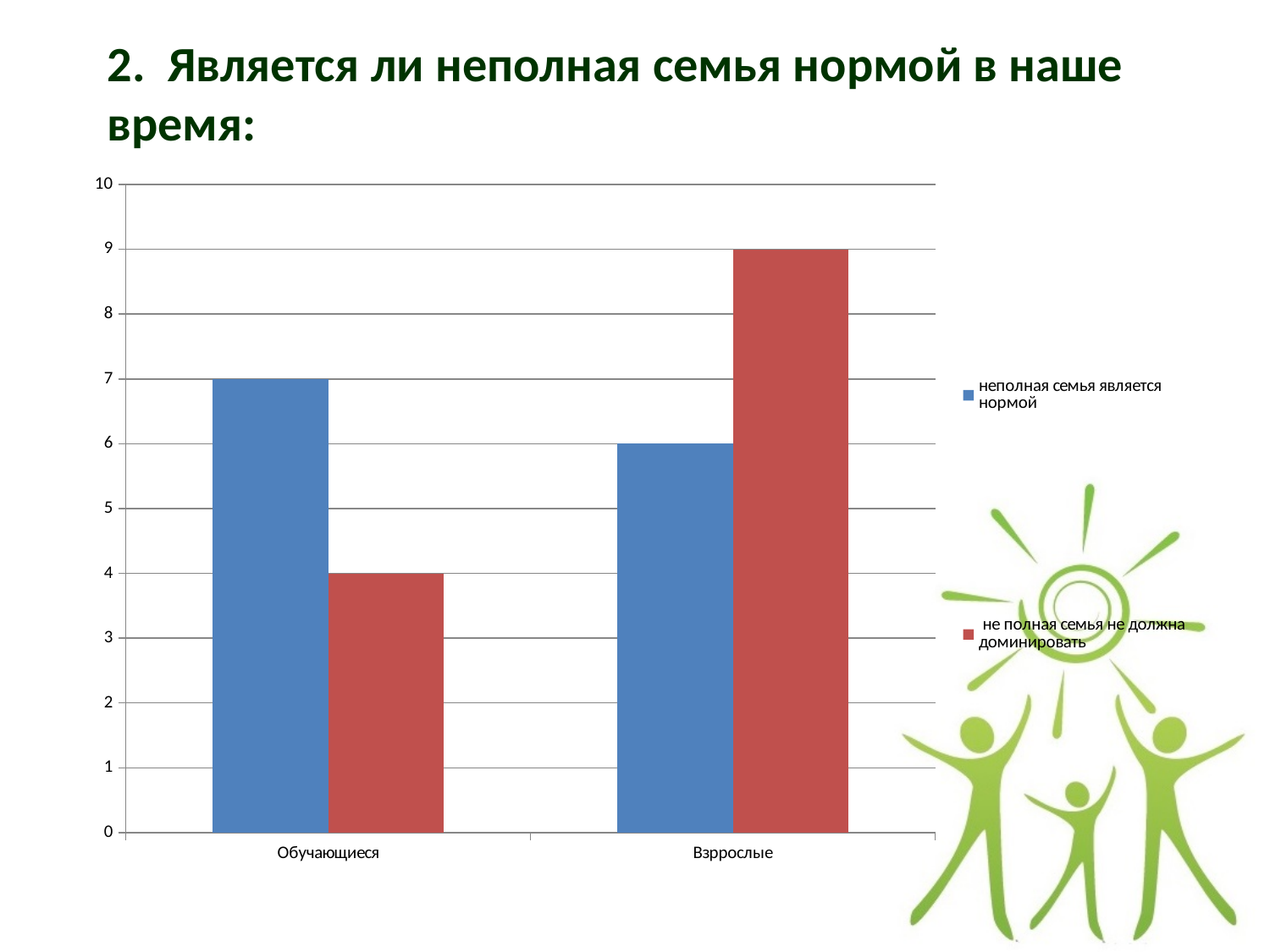

2.  Является ли неполная семья нормой в наше время:

### Chart

| Category | неполная семья является нормой |  не полная семья не должна доминировать |
|---|---|---|
| Обучающиеся | 7.0 | 4.0 |
| Взррослые | 6.0 | 9.0 |